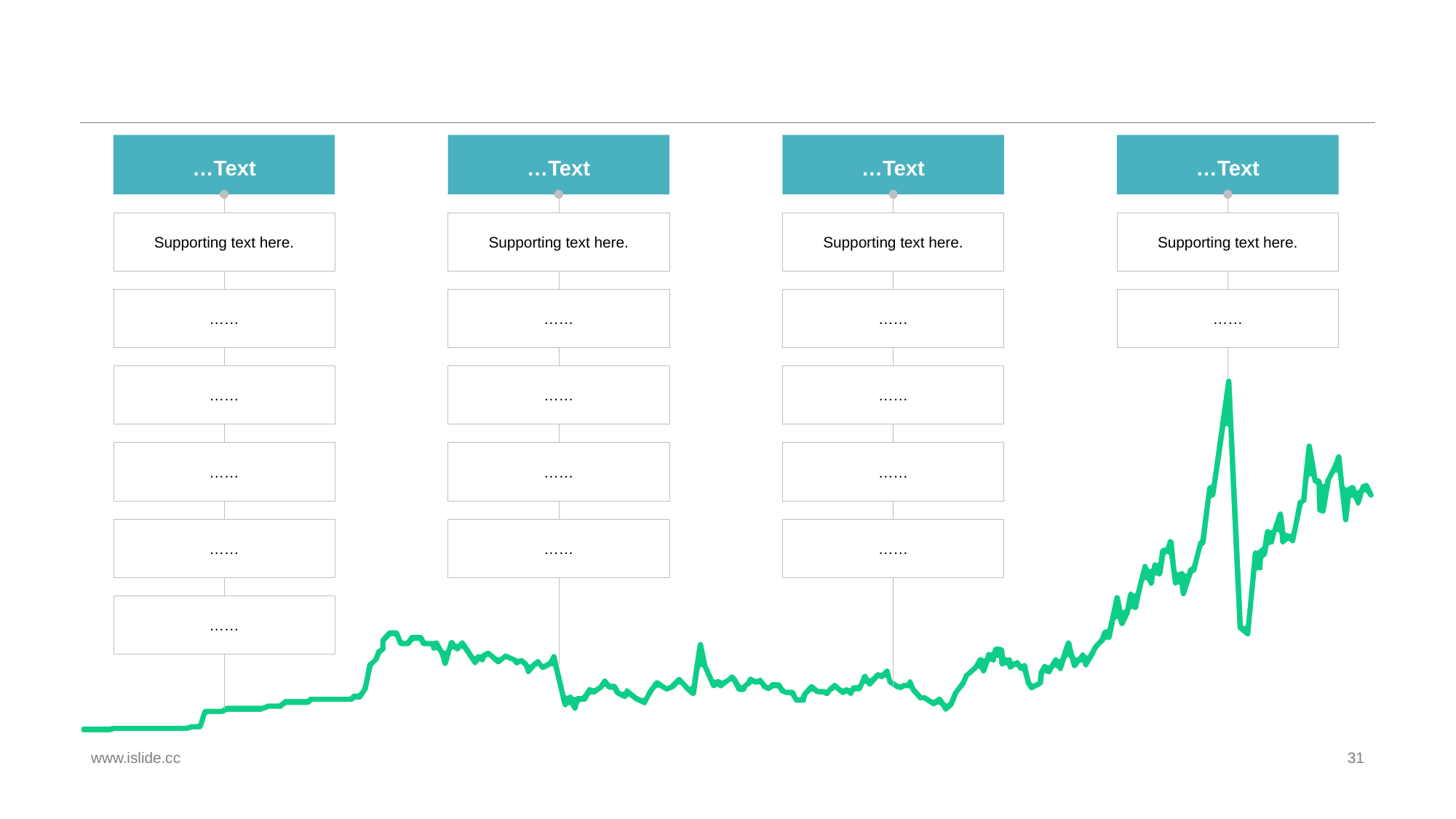

#
…Text
Supporting text here.
……
……
……
……
……
…Text
Supporting text here.
……
……
……
……
…Text
Supporting text here.
……
……
……
……
…Text
Supporting text here.
……

www.islide.cc
31